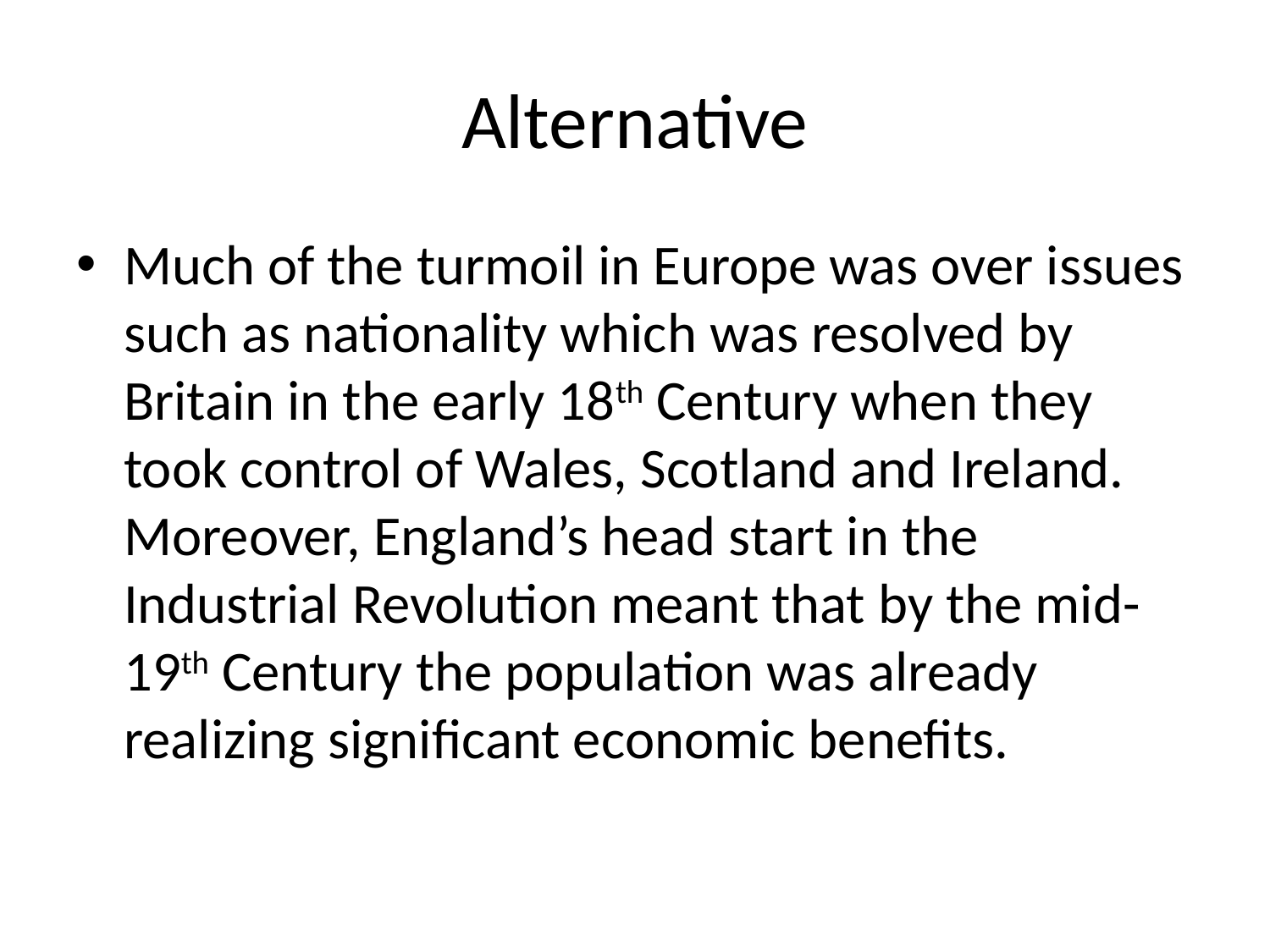

# Alternative
Much of the turmoil in Europe was over issues such as nationality which was resolved by Britain in the early 18th Century when they took control of Wales, Scotland and Ireland.  Moreover, England’s head start in the Industrial Revolution meant that by the mid-19th Century the population was already realizing significant economic benefits.